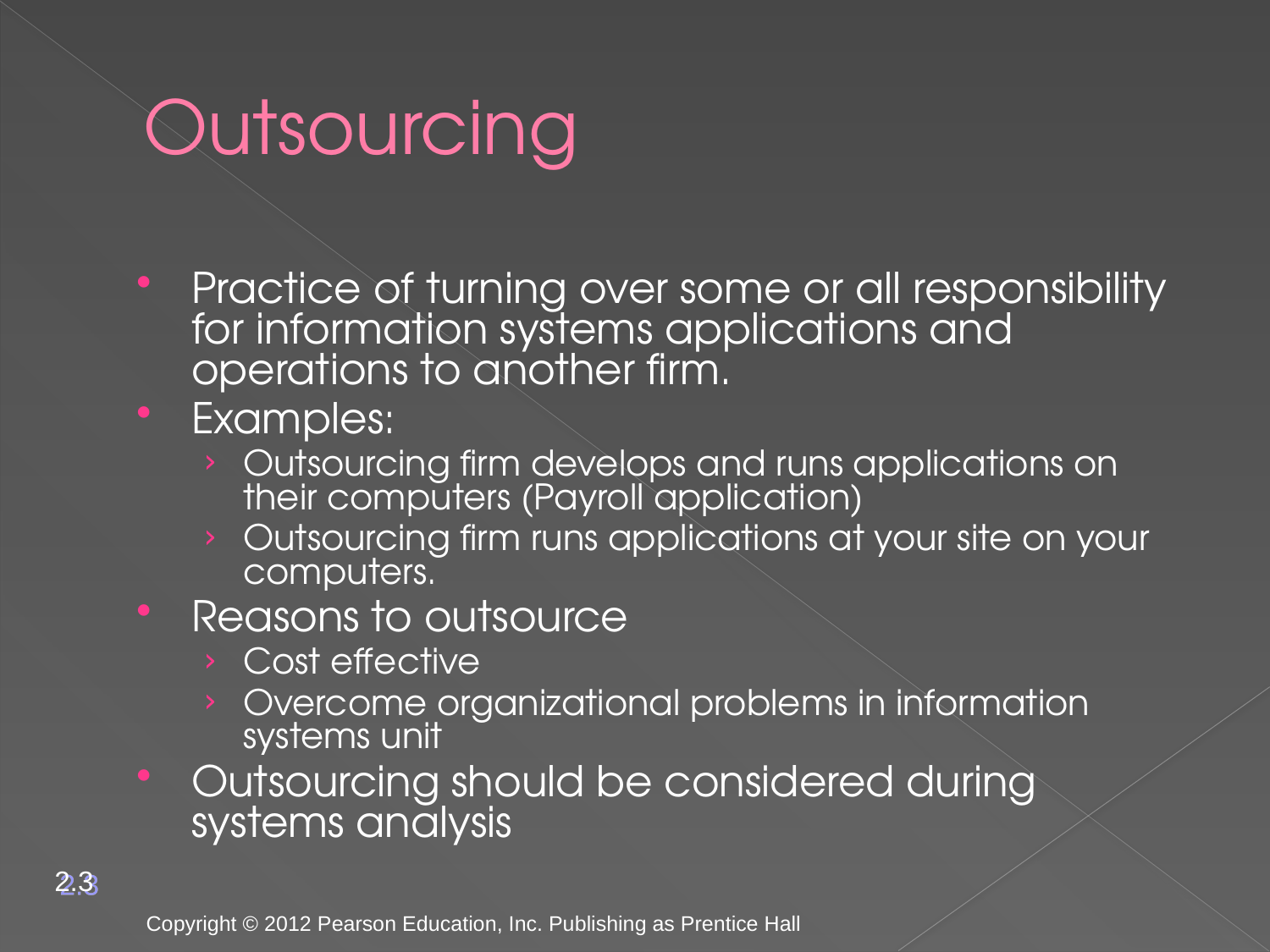

Outsourcing
Practice of turning over some or all responsibility for information systems applications and operations to another firm.
Examples:
Outsourcing firm develops and runs applications on their computers (Payroll application)
Outsourcing firm runs applications at your site on your computers.
Reasons to outsource
Cost effective
Overcome organizational problems in information systems unit
Outsourcing should be considered during systems analysis
2.3
Copyright © 2012 Pearson Education, Inc. Publishing as Prentice Hall